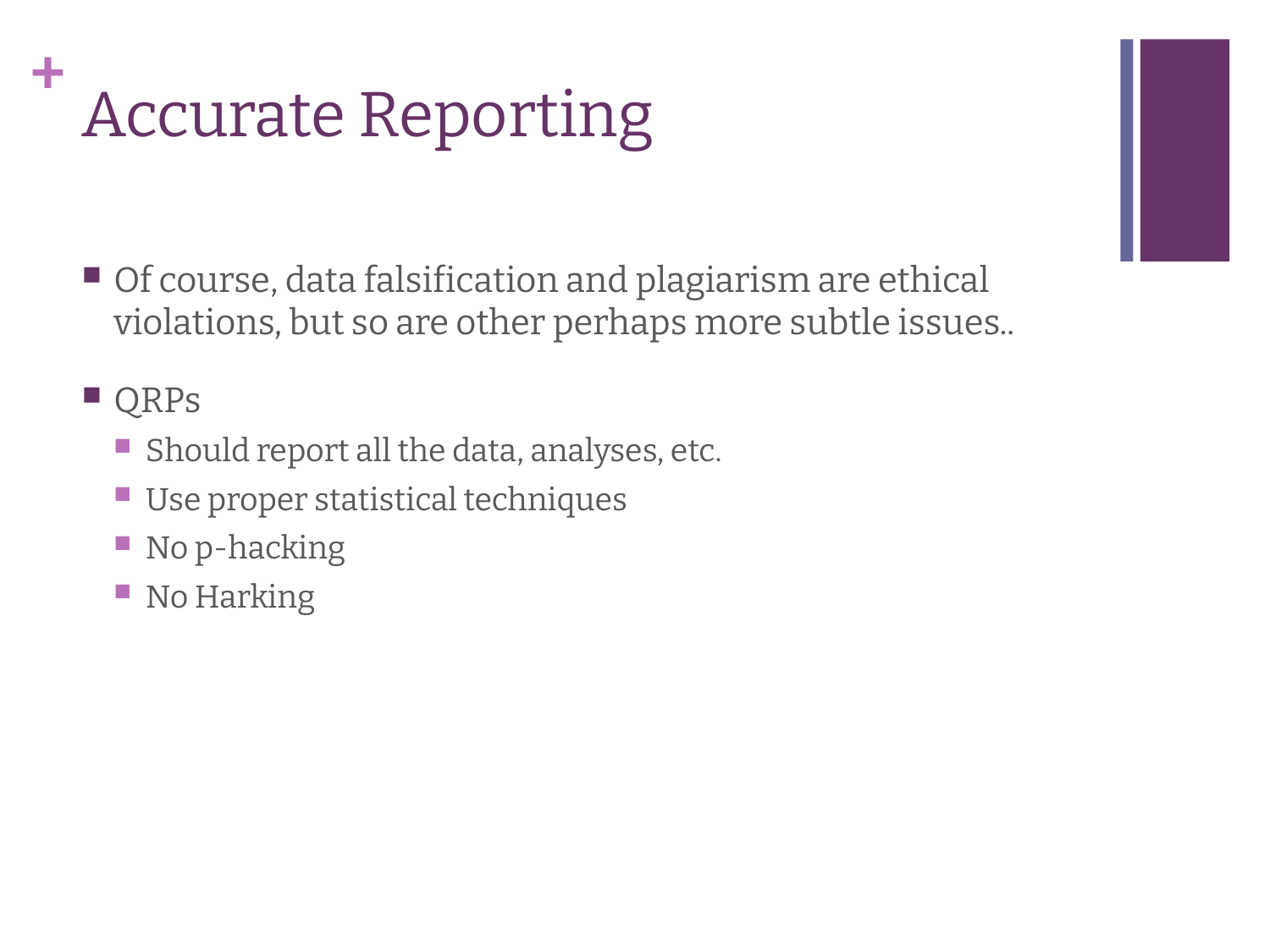

# Accurate Reporting
Of course, data falsification and plagiarism are ethical violations, but so are other perhaps more subtle issues..
QRPs
Should report all the data, analyses, etc.
Use proper statistical techniques
No p-hacking
No Harking